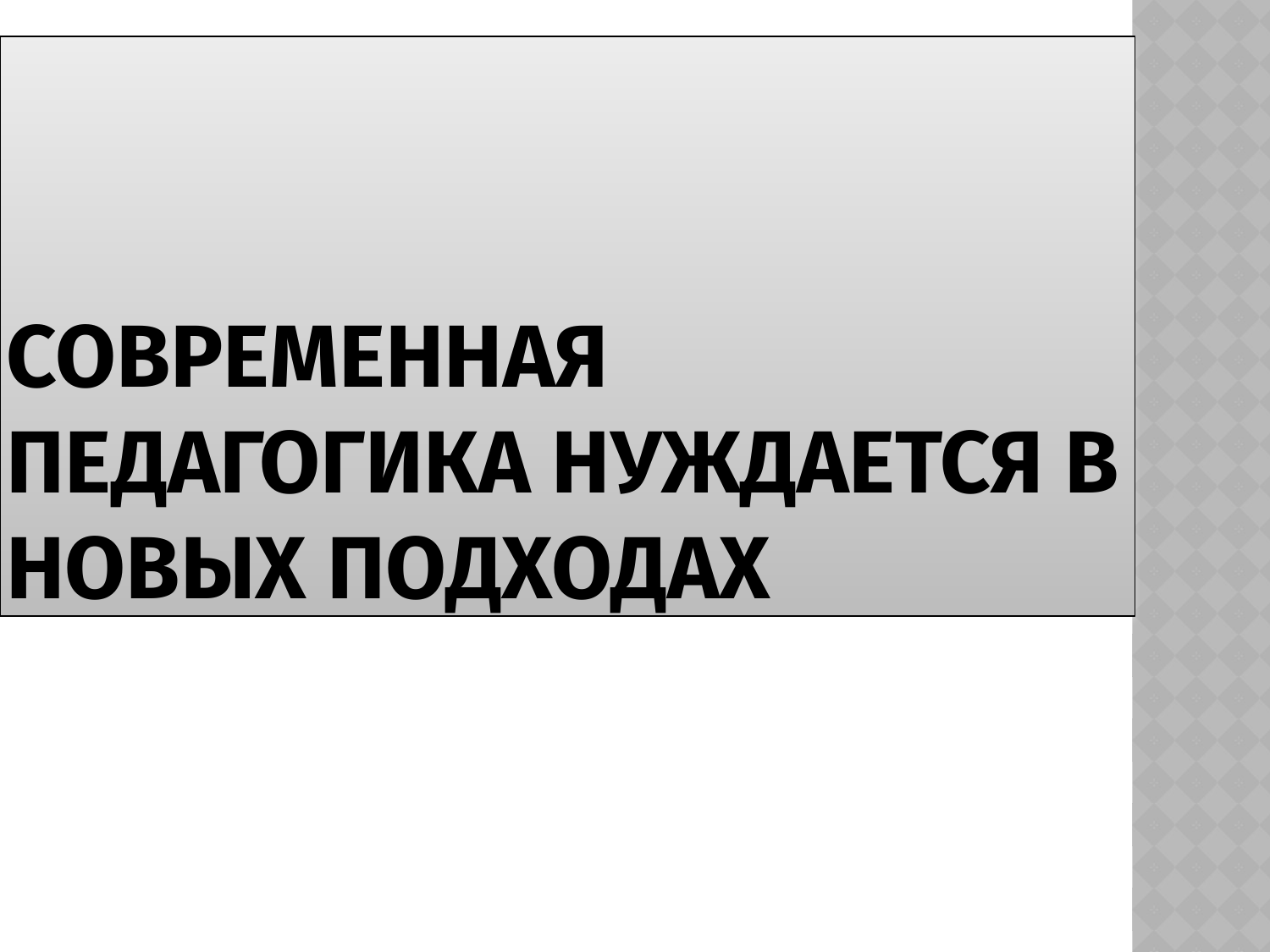

# Современная педагогика нуждается в новых подходах